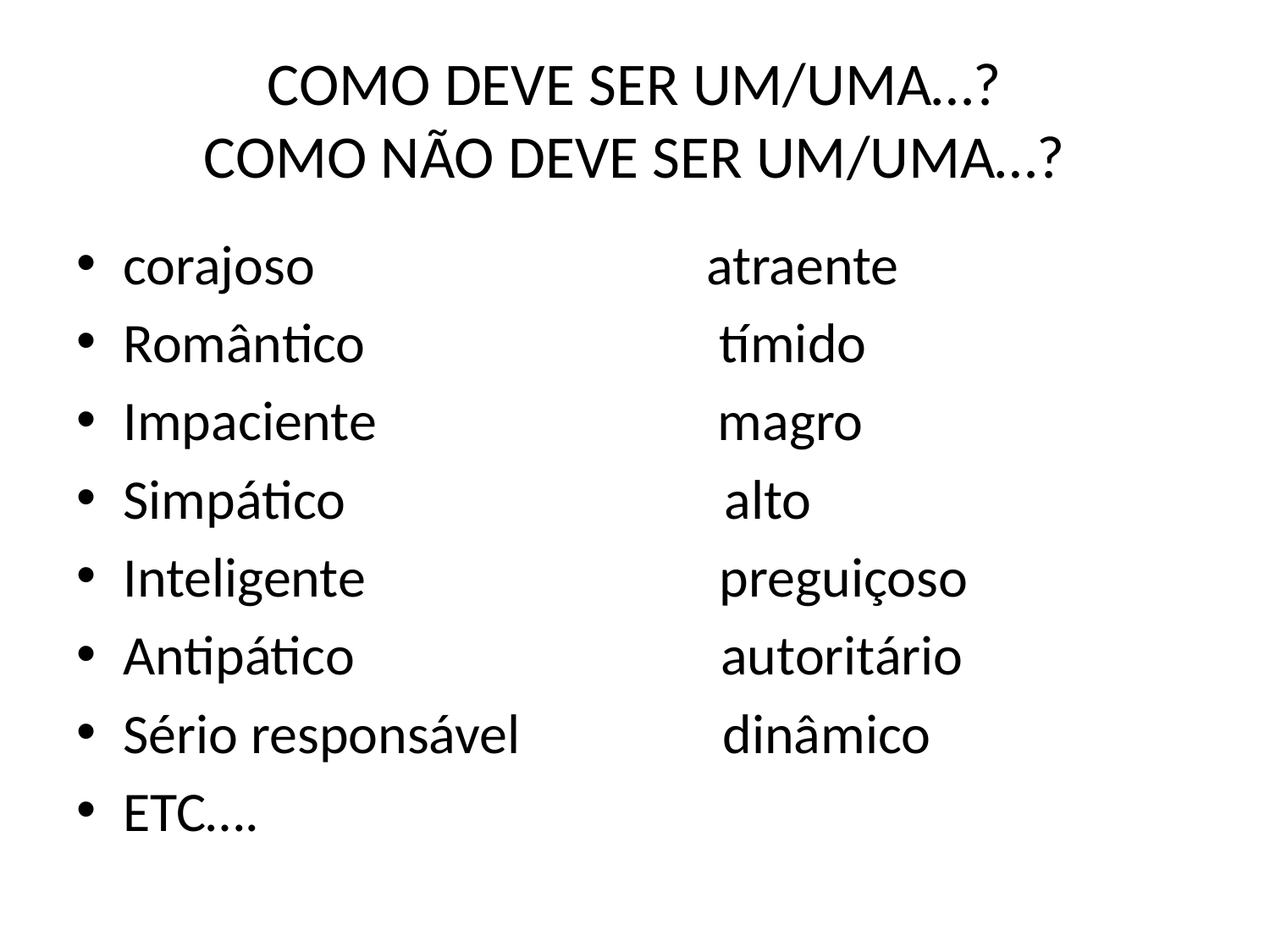

# COMO DEVE SER UM/UMA…? COMO NÃO DEVE SER UM/UMA…?
corajoso                               atraente
Romântico                            tímido
Impaciente                           magro
Simpático                              alto
Inteligente                            preguiçoso
Antipático                             autoritário
Sério responsável                dinâmico
ETC….